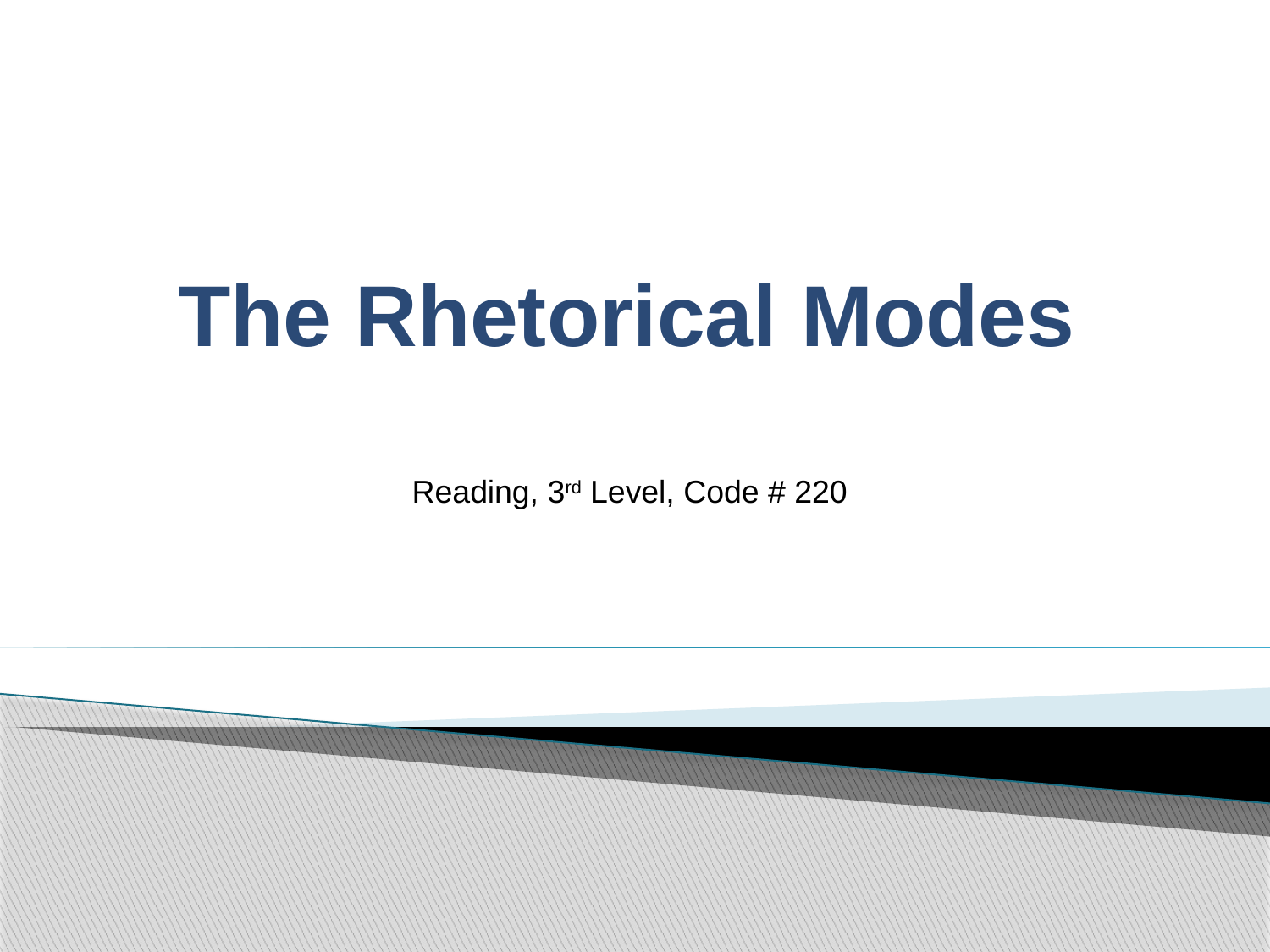

# The Rhetorical Modes
Reading, 3rd Level, Code # 220